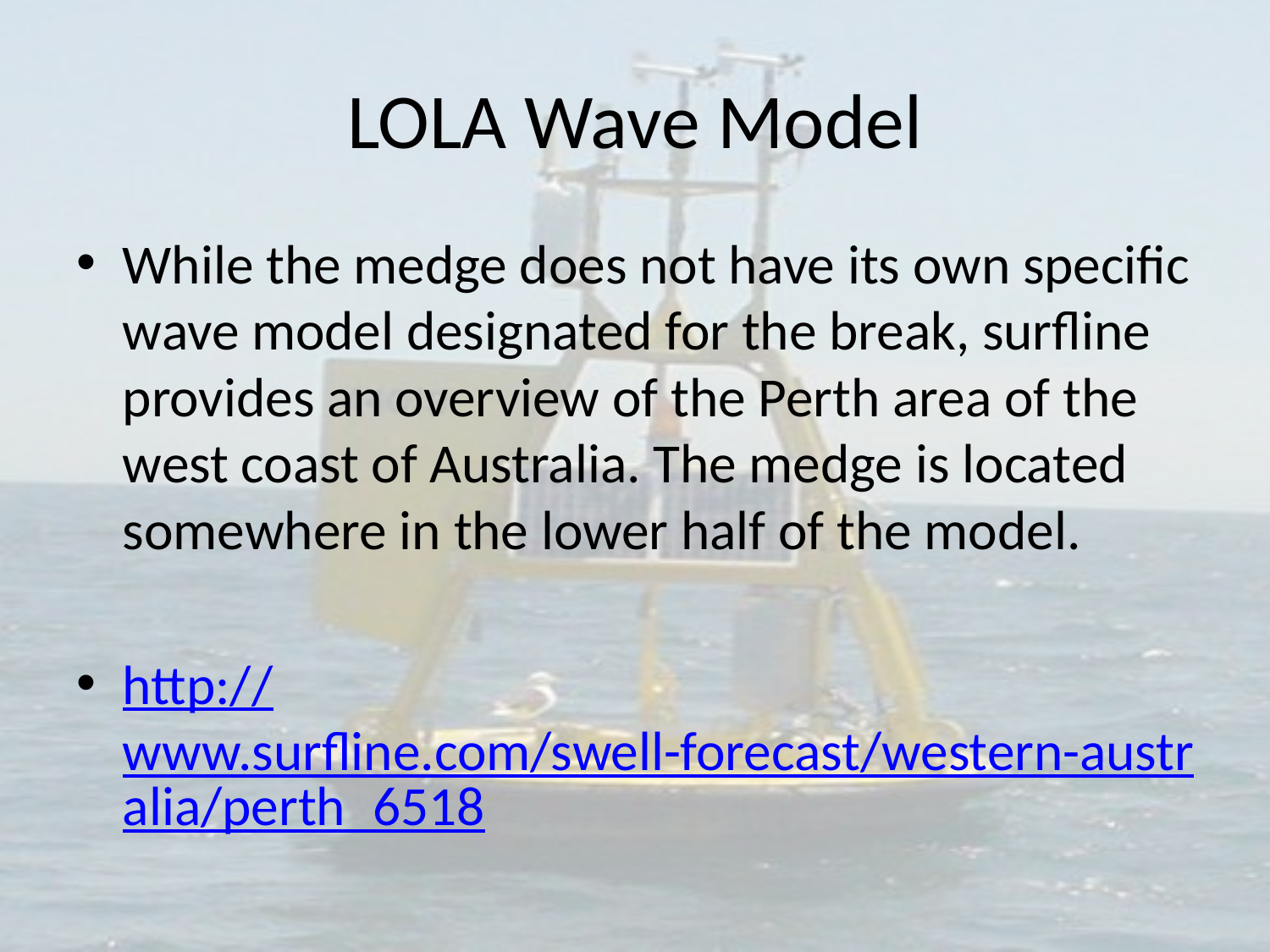

# LOLA Wave Model
While the medge does not have its own specific wave model designated for the break, surfline provides an overview of the Perth area of the west coast of Australia. The medge is located somewhere in the lower half of the model.

http://www.surfline.com/swell-forecast/western-australia/perth_6518